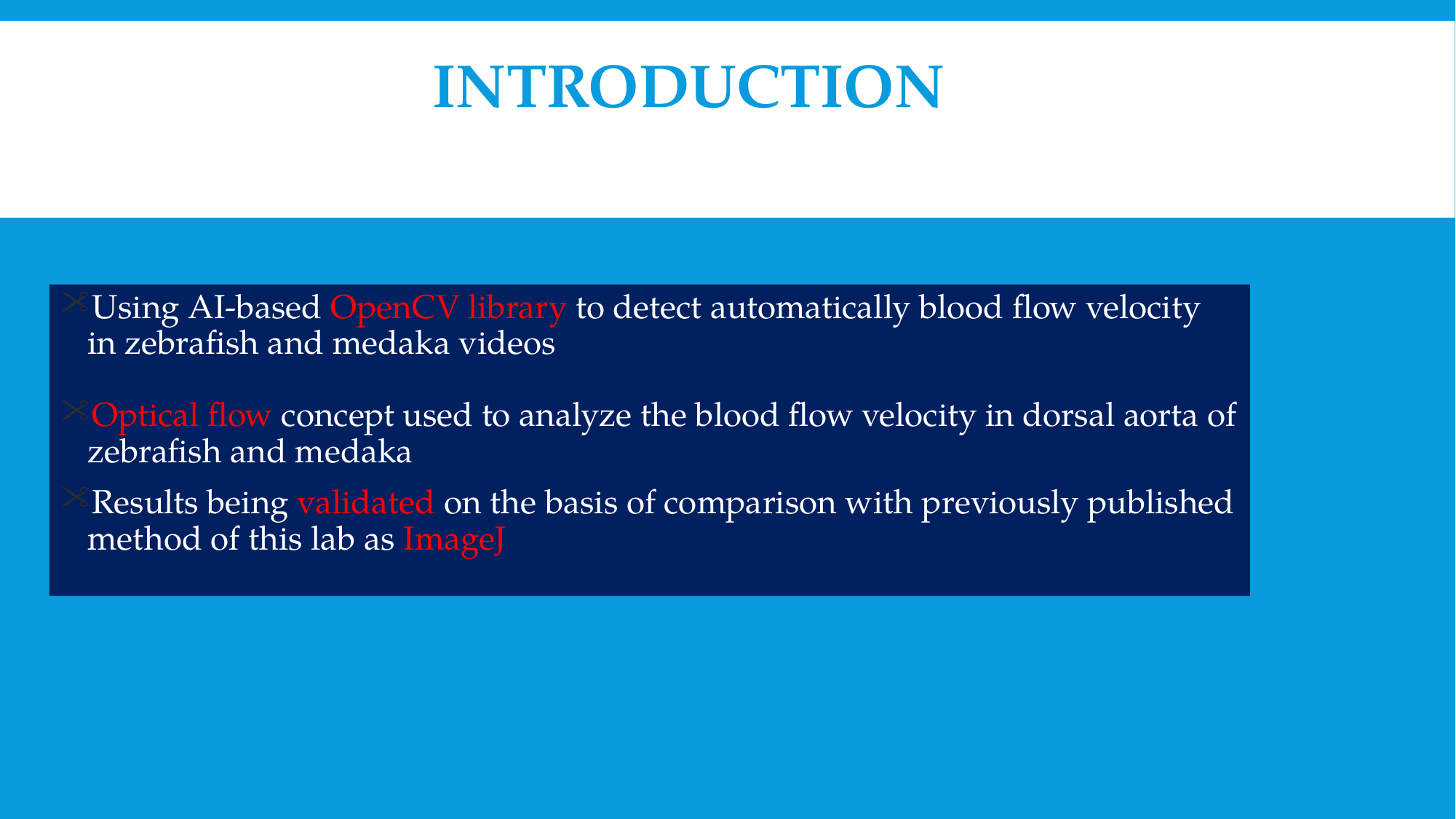

# Introduction
Using AI-based OpenCV library to detect automatically blood flow velocity in zebrafish and medaka videos

Optical flow concept used to analyze the blood flow velocity in dorsal aorta of zebrafish and medaka
Results being validated on the basis of comparison with previously published method of this lab as ImageJ